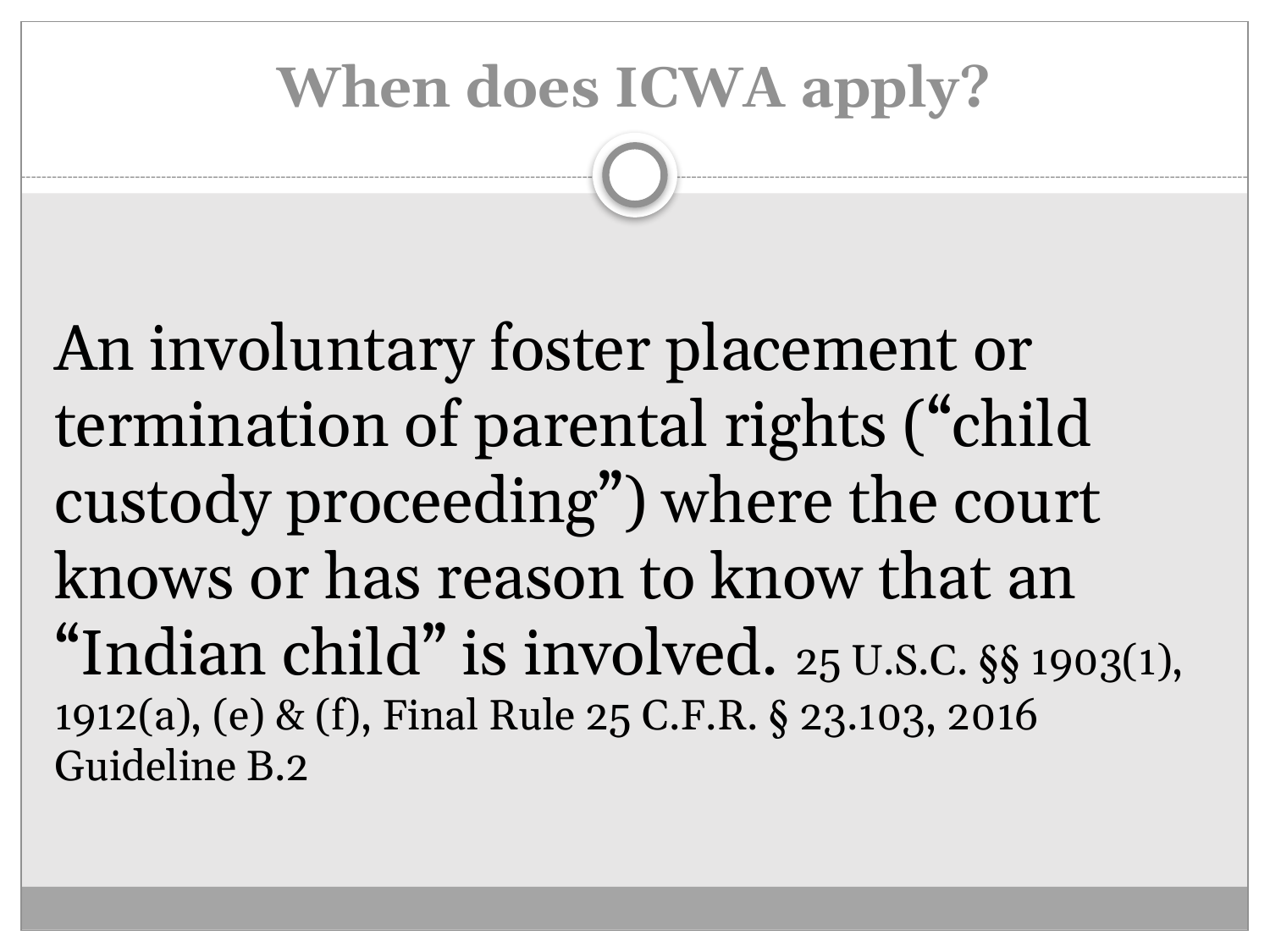

# When does ICWA apply?

An involuntary foster placement or termination of parental rights (“child custody proceeding”) where the court knows or has reason to know that an “Indian child” is involved. 25 U.S.C. §§ 1903(1), 1912(a), (e) & (f), Final Rule 25 C.F.R. § 23.103, 2016 Guideline B.2